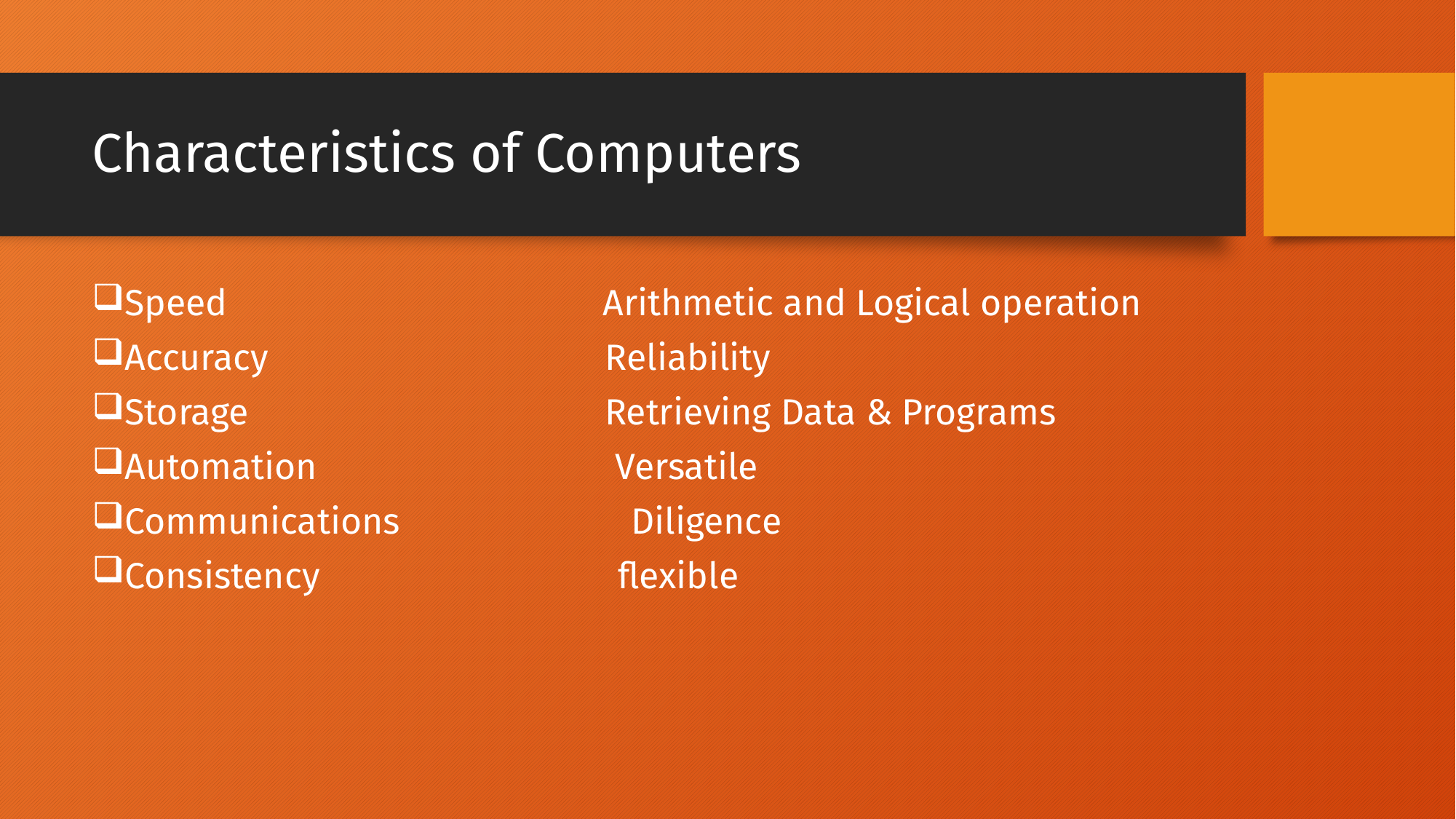

# Characteristics of Computers
Speed                                       Arithmetic and Logical operation
Accuracy                                   Reliability
Storage                                     Retrieving Data & Programs
Automation                               Versatile
Communications                        Diligence
Consistency                               flexible